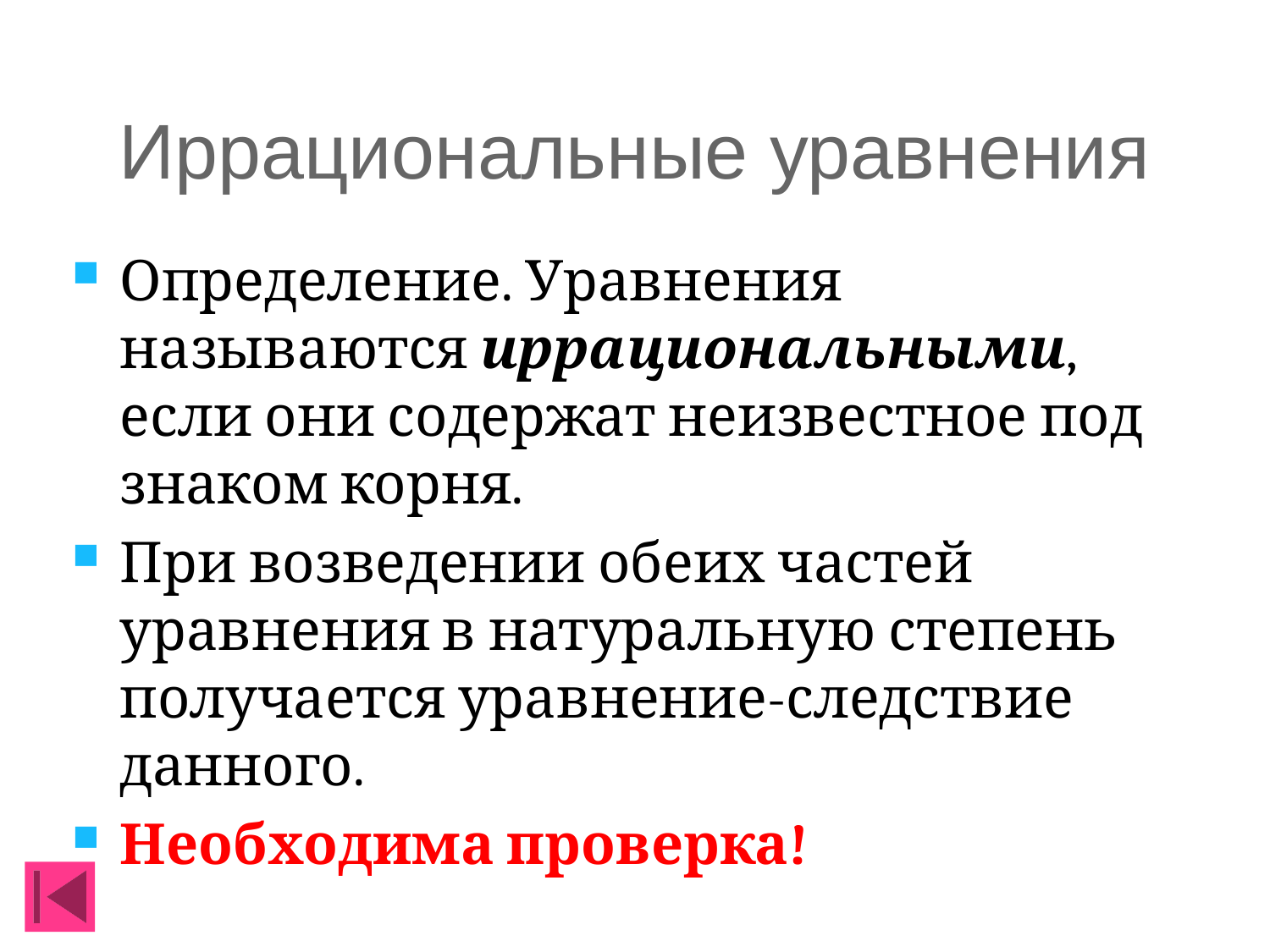

# Иррациональные уравнения
Определение. Уравнения называются иррациональными, если они содержат неизвестное под знаком корня.
При возведении обеих частей уравнения в натуральную степень получается уравнение-следствие данного.
Необходима проверка!